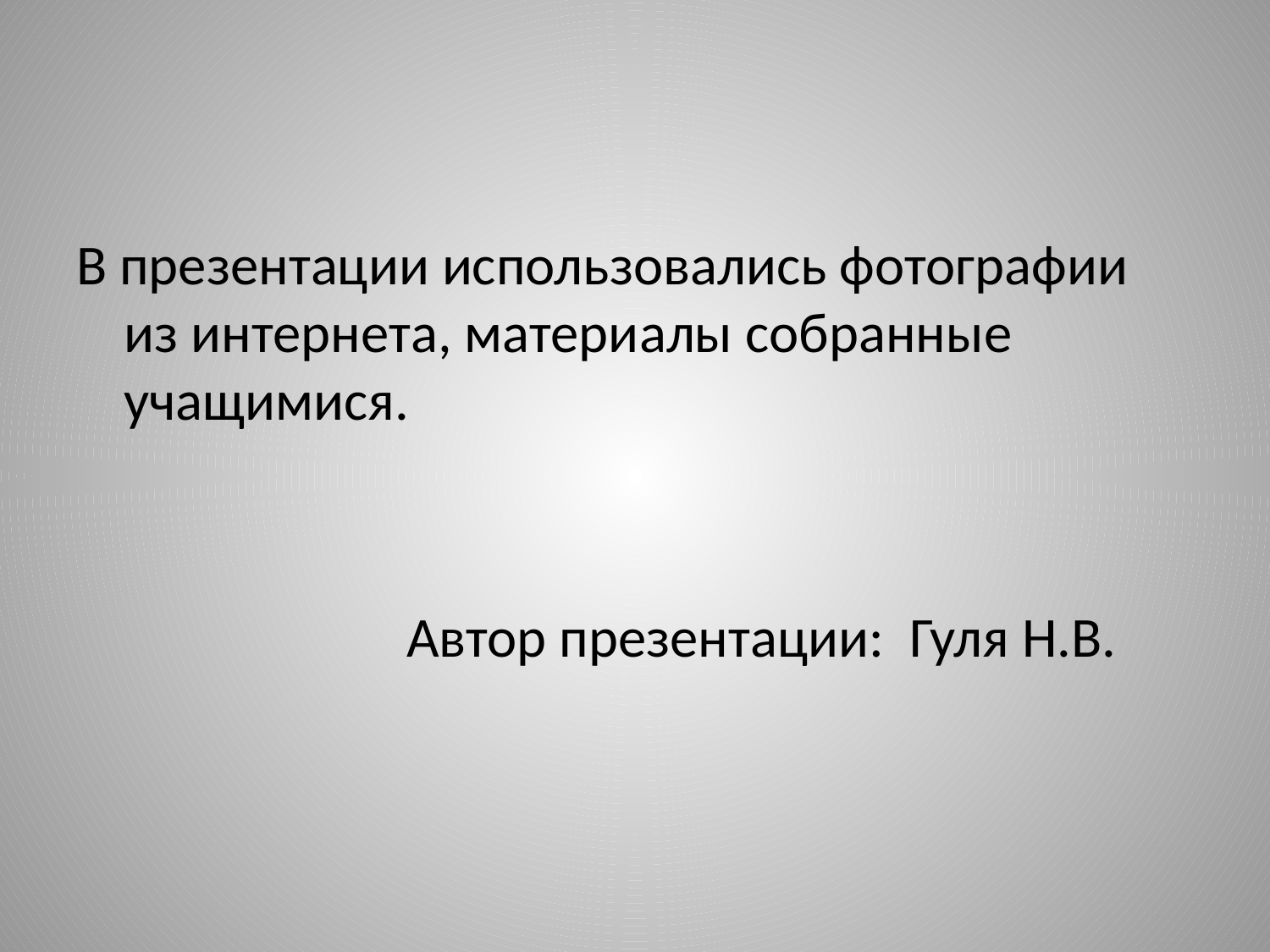

#
В презентации использовались фотографии из интернета, материалы собранные учащимися.

                          Автор презентации:  Гуля Н.В.